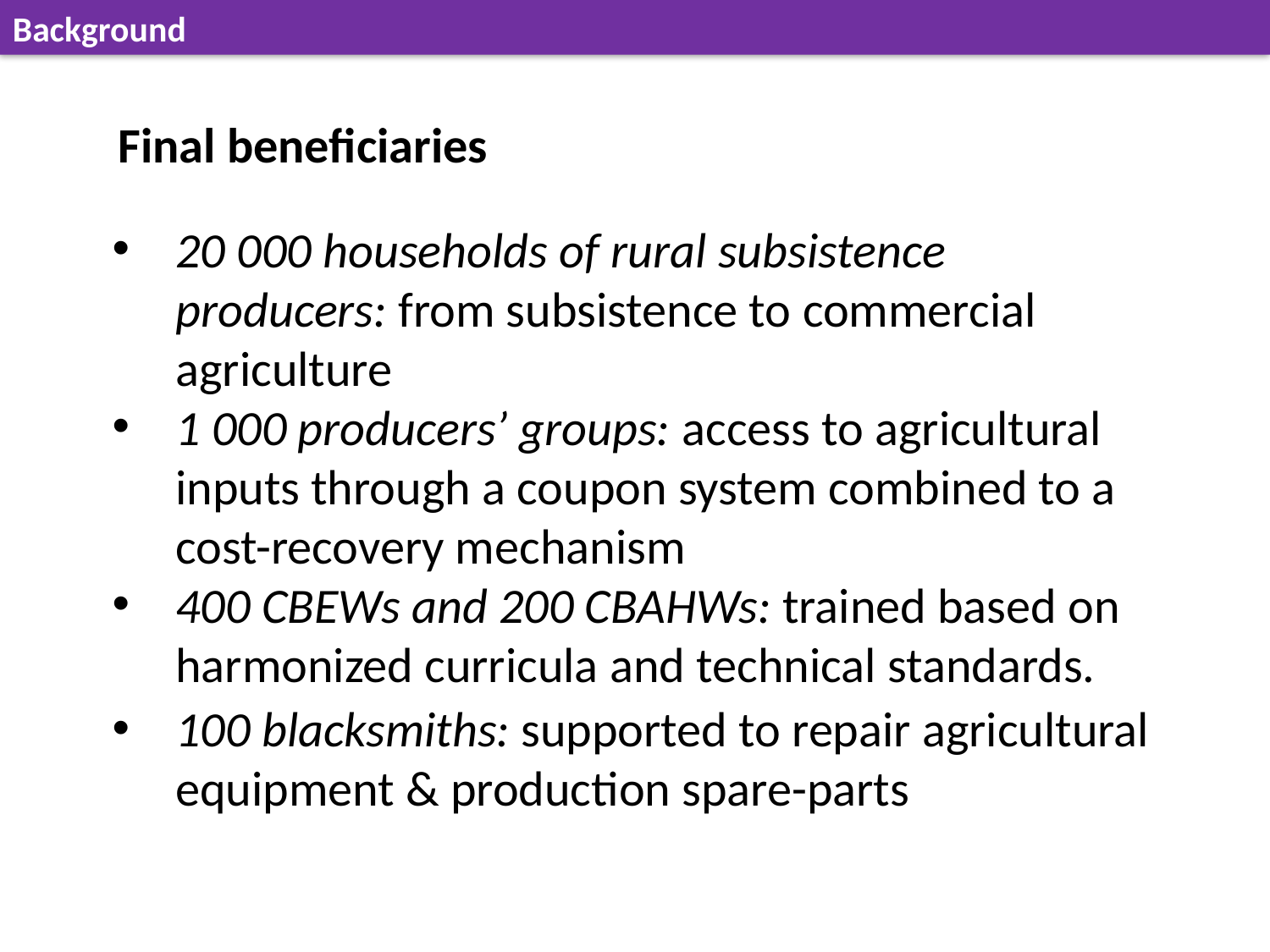

Background
Final beneficiaries
20 000 households of rural subsistence producers: from subsistence to commercial agriculture
1 000 producers’ groups: access to agricultural inputs through a coupon system combined to a cost-recovery mechanism
400 CBEWs and 200 CBAHWs: trained based on harmonized curricula and technical standards.
100 blacksmiths: supported to repair agricultural equipment & production spare-parts